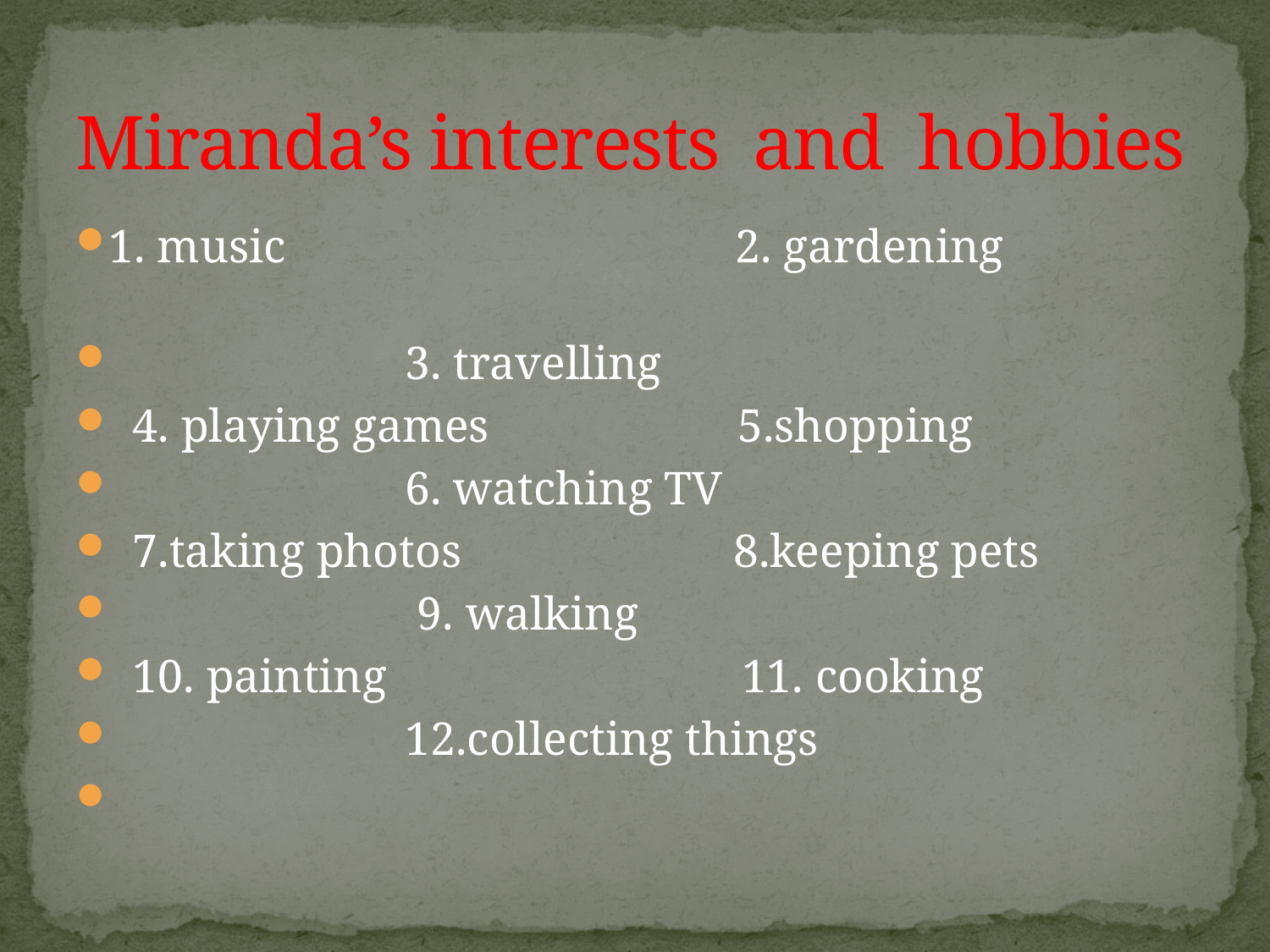

# Miranda’s interests  and  hobbies
1. music                                      2. gardening
                         3. travelling
  4. playing games                     5.shopping
                         6. watching TV
  7.taking photos                       8.keeping pets
                          9. walking
  10. painting                              11. cooking
                         12.collecting things